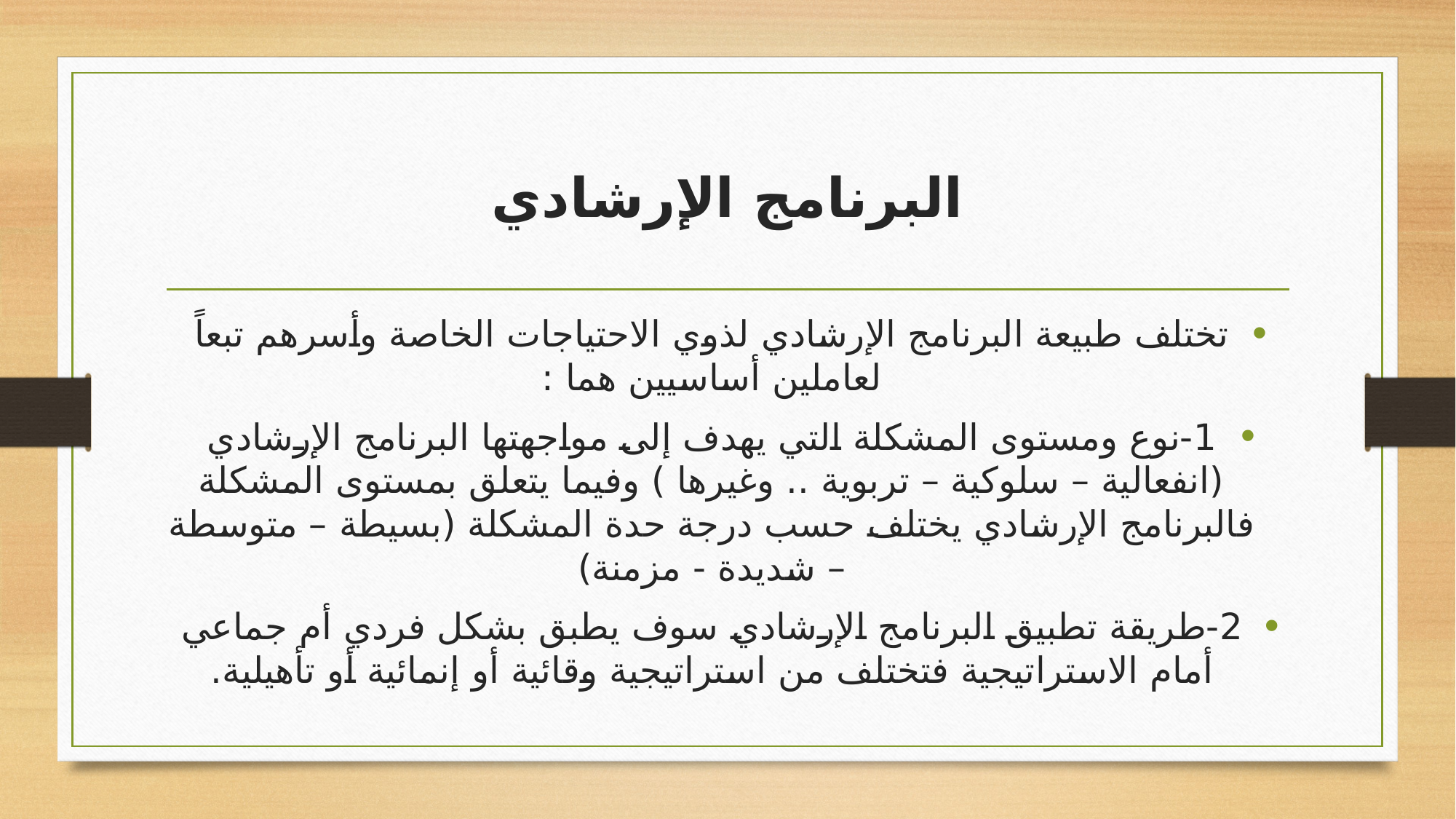

# البرنامج الإرشادي
تختلف طبيعة البرنامج الإرشادي لذوي الاحتياجات الخاصة وأسرهم تبعاً لعاملين أساسيين هما :
1-نوع ومستوى المشكلة التي يهدف إلى مواجهتها البرنامج الإرشادي (انفعالية – سلوكية – تربوية .. وغيرها ) وفيما يتعلق بمستوى المشكلة فالبرنامج الإرشادي يختلف حسب درجة حدة المشكلة (بسيطة – متوسطة – شديدة - مزمنة)
2-طريقة تطبيق البرنامج الإرشادي سوف يطبق بشكل فردي أم جماعي أمام الاستراتيجية فتختلف من استراتيجية وقائية أو إنمائية أو تأهيلية.